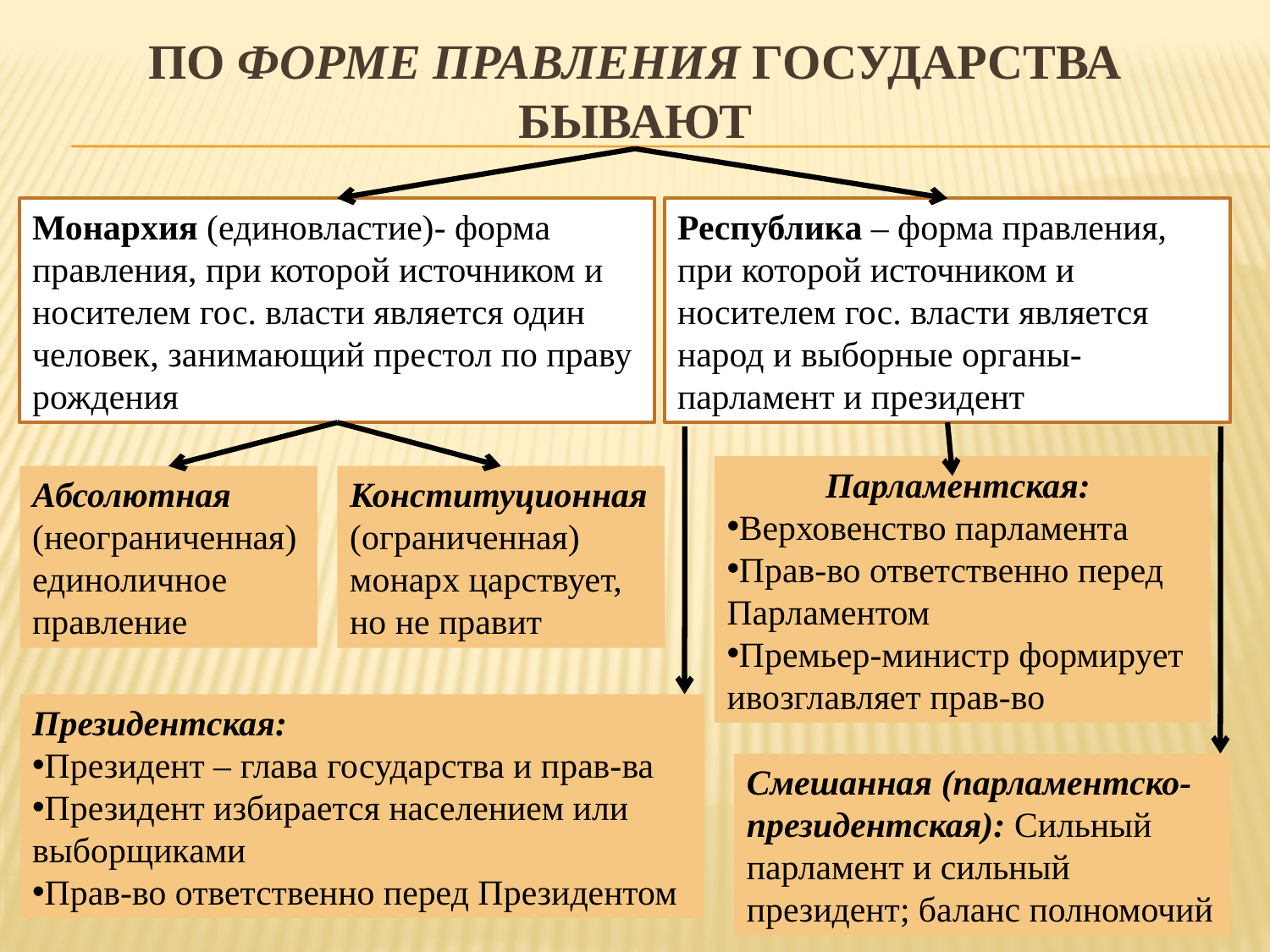

# По Форме правления государства бывают
Монархия (единовластие)- форма правления, при которой источником и носителем гос. власти является один человек, занимающий престол по праву рождения
Республика – форма правления, при которой источником и носителем гос. власти является народ и выборные органы- парламент и президент
Парламентская:
Верховенство парламента
Прав-во ответственно перед Парламентом
Премьер-министр формирует ивозглавляет прав-во
Абсолютная (неограниченная) единоличное правление
Конституционная (ограниченная) монарх царствует, но не правит
Президентская:
Президент – глава государства и прав-ва
Президент избирается населением или выборщиками
Прав-во ответственно перед Президентом
Смешанная (парламентско-президентская): Сильный парламент и сильный президент; баланс полномочий